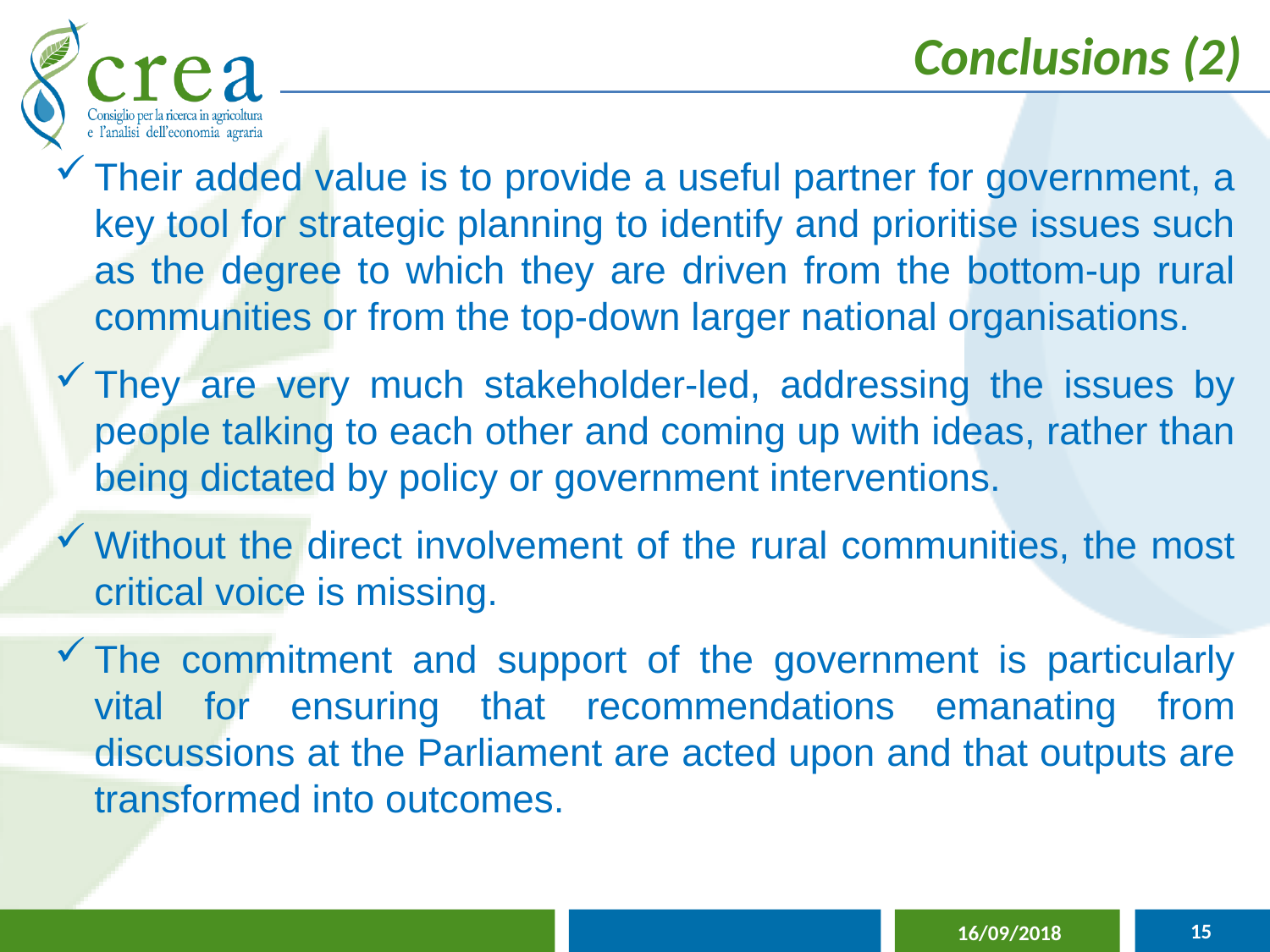

Conclusions (2)
Their added value is to provide a useful partner for government, a key tool for strategic planning to identify and prioritise issues such as the degree to which they are driven from the bottom-up rural communities or from the top-down larger national organisations.
They are very much stakeholder-led, addressing the issues by people talking to each other and coming up with ideas, rather than being dictated by policy or government interventions.
Without the direct involvement of the rural communities, the most critical voice is missing.
The commitment and support of the government is particularly vital for ensuring that recommendations emanating from discussions at the Parliament are acted upon and that outputs are transformed into outcomes.